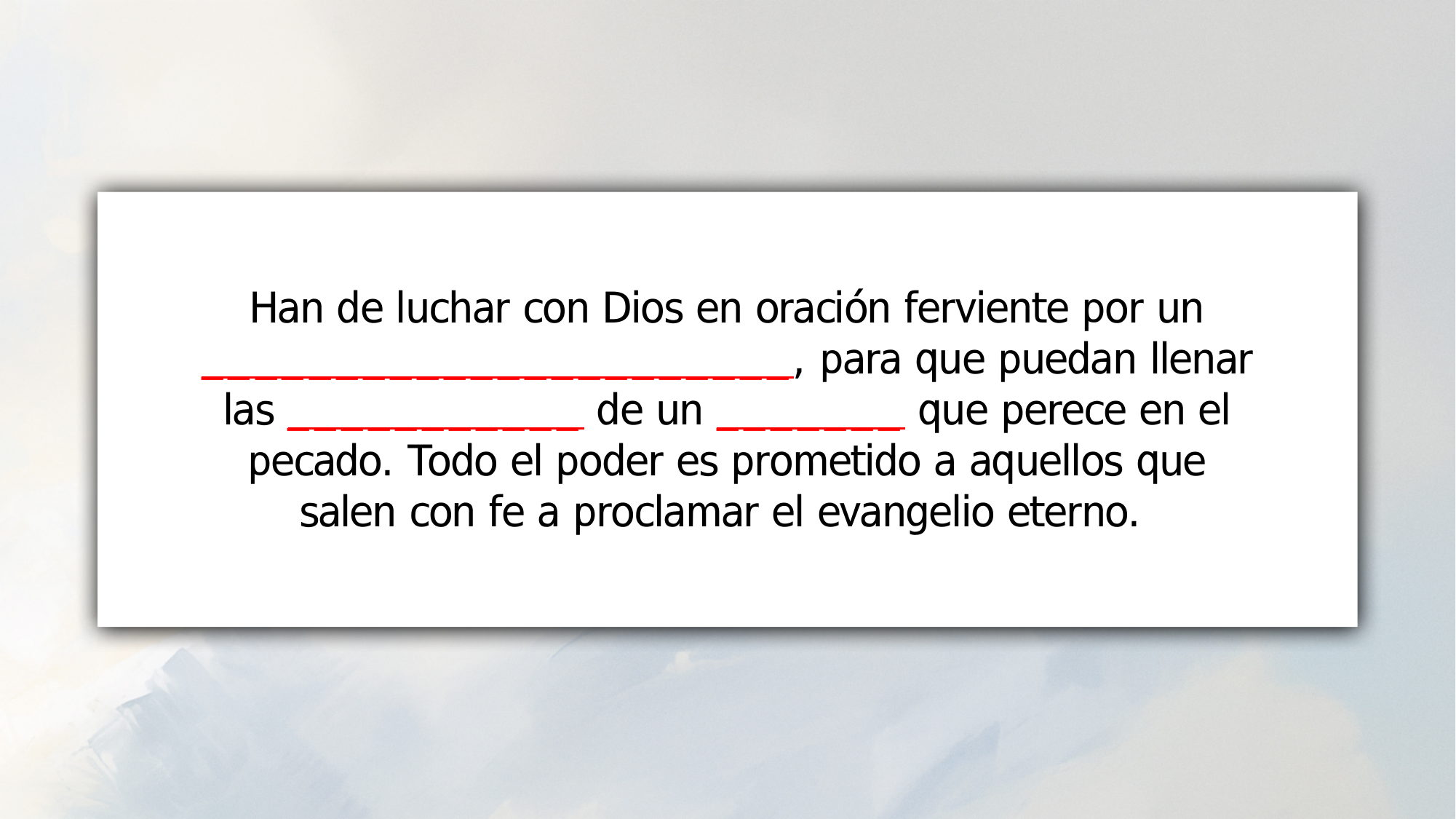

Han de luchar con Dios en oración ferviente por un ______________________, para que puedan llenar las ___________ de un _______ que perece en el pecado. Todo el poder es prometido a aquellos que salen con fe a proclamar el evangelio eterno.